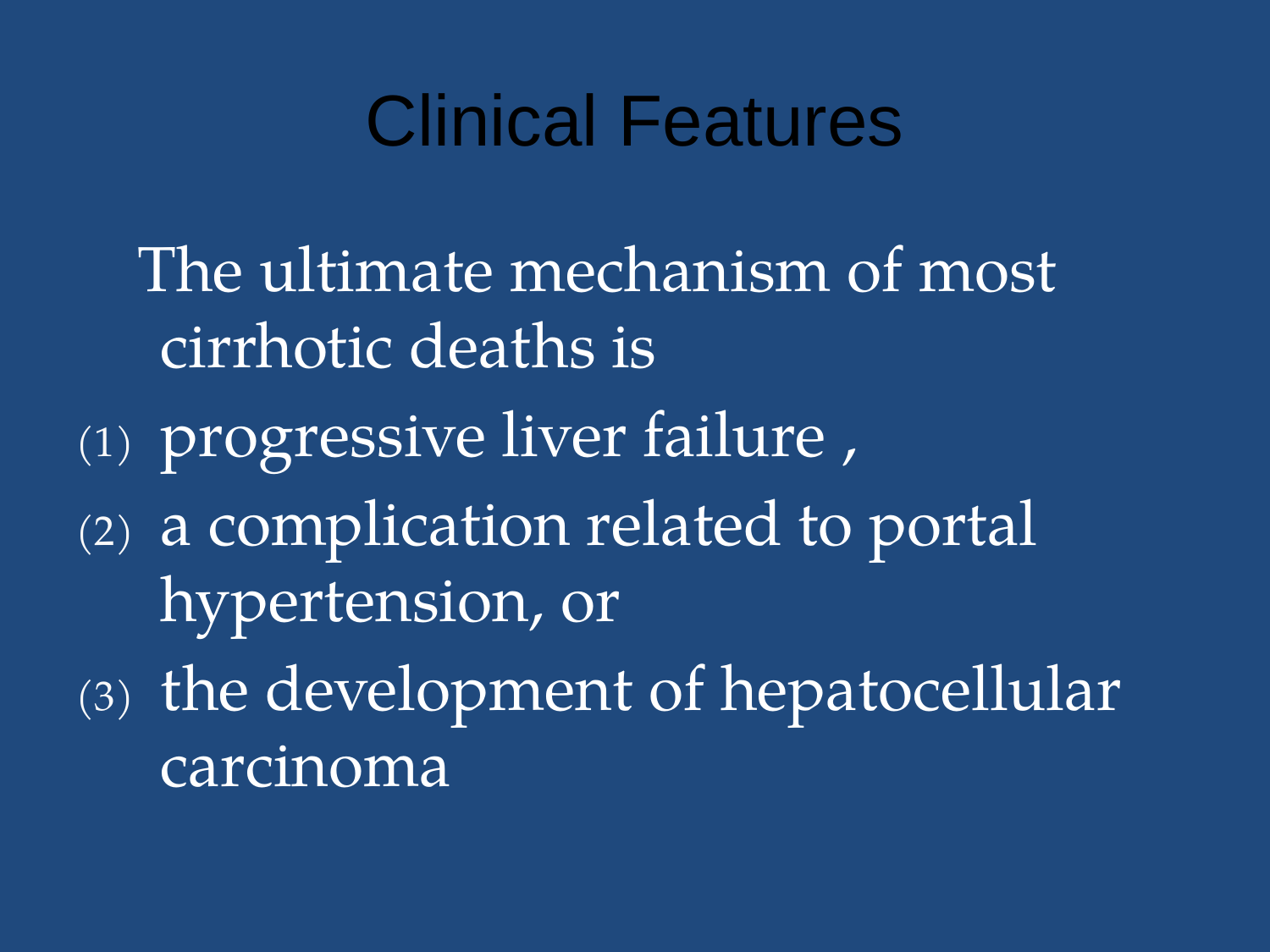

# Clinical Features
     The ultimate mechanism of most cirrhotic deaths is
progressive liver failure ,
a complication related to portal hypertension, or
the development of hepatocellular carcinoma